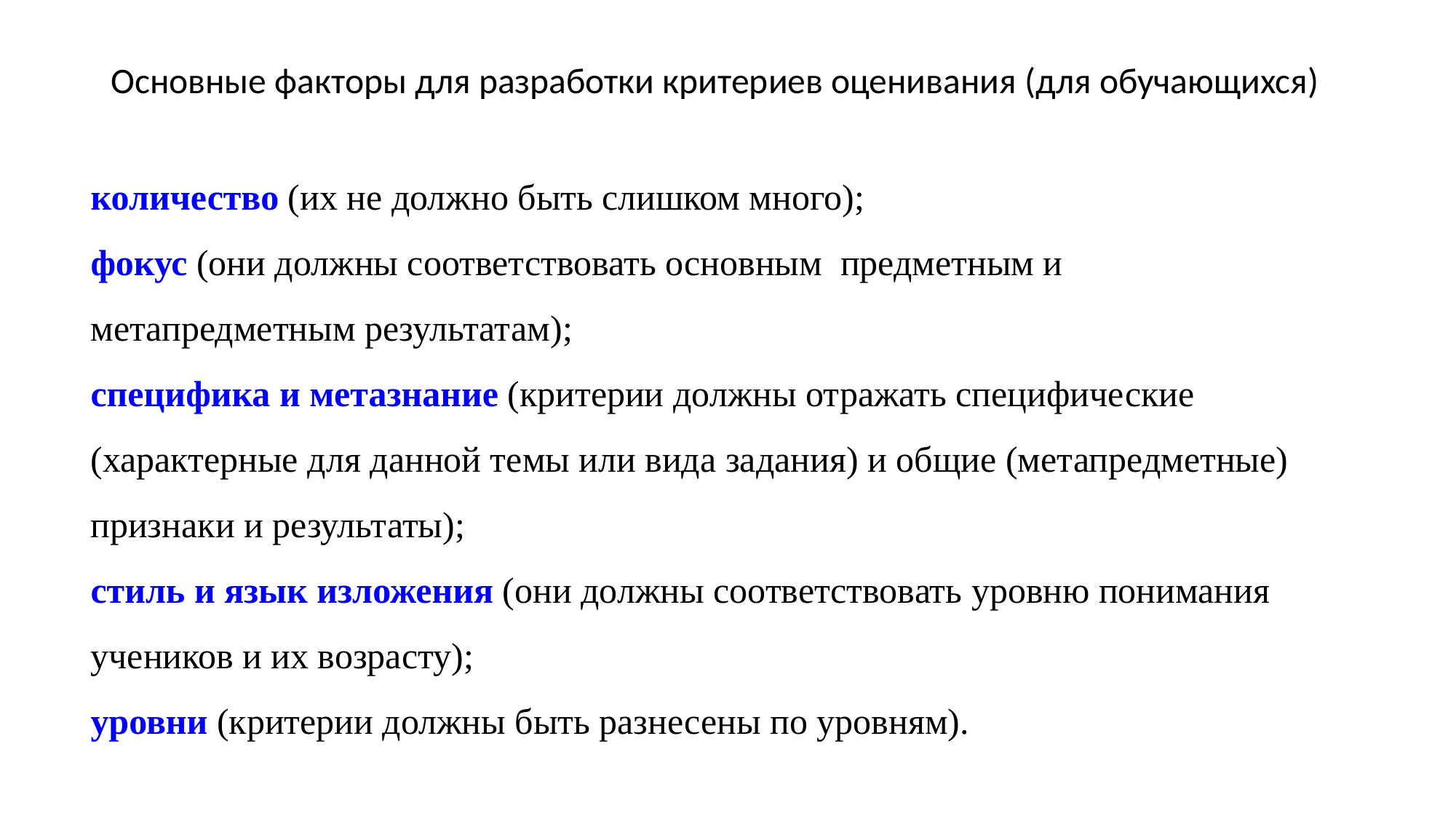

# Основные факторы для разработки критериев оценивания (для обучающихся)
количество (их не должно быть слишком много);
фокус (они должны соответствовать основным  предметным и метапредметным результатам);
специфика и метазнание (критерии должны отражать специфические (характерные для данной темы или вида задания) и общие (метапредметные) признаки и результаты);
стиль и язык изложения (они должны соответствовать уровню понимания учеников и их возрасту);
уровни (критерии должны быть разнесены по уровням).